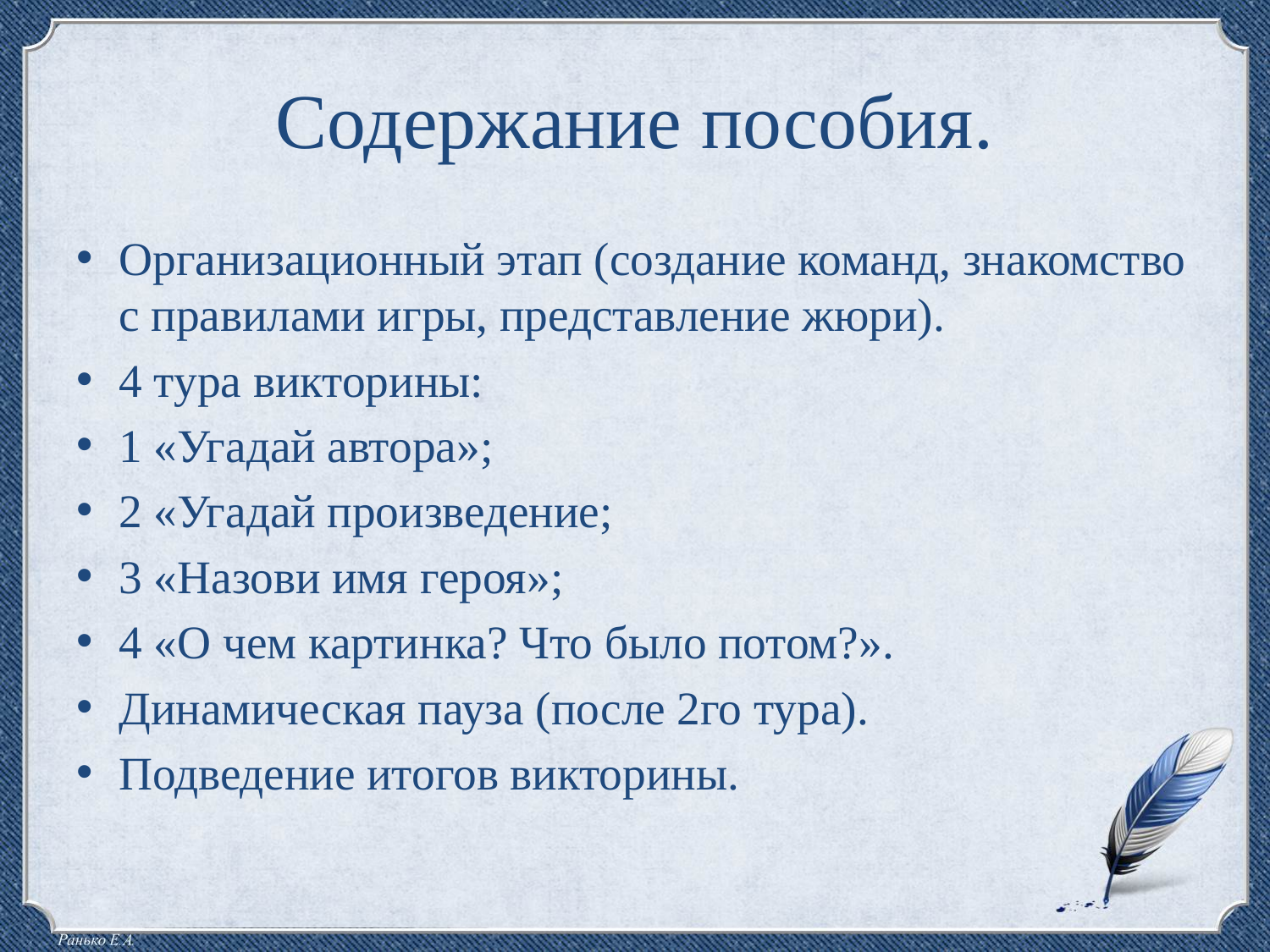

# Содержание пособия.
Организационный этап (создание команд, знакомство с правилами игры, представление жюри).
4 тура викторины:
1 «Угадай автора»;
2 «Угадай произведение;
3 «Назови имя героя»;
4 «О чем картинка? Что было потом?».
Динамическая пауза (после 2го тура).
Подведение итогов викторины.